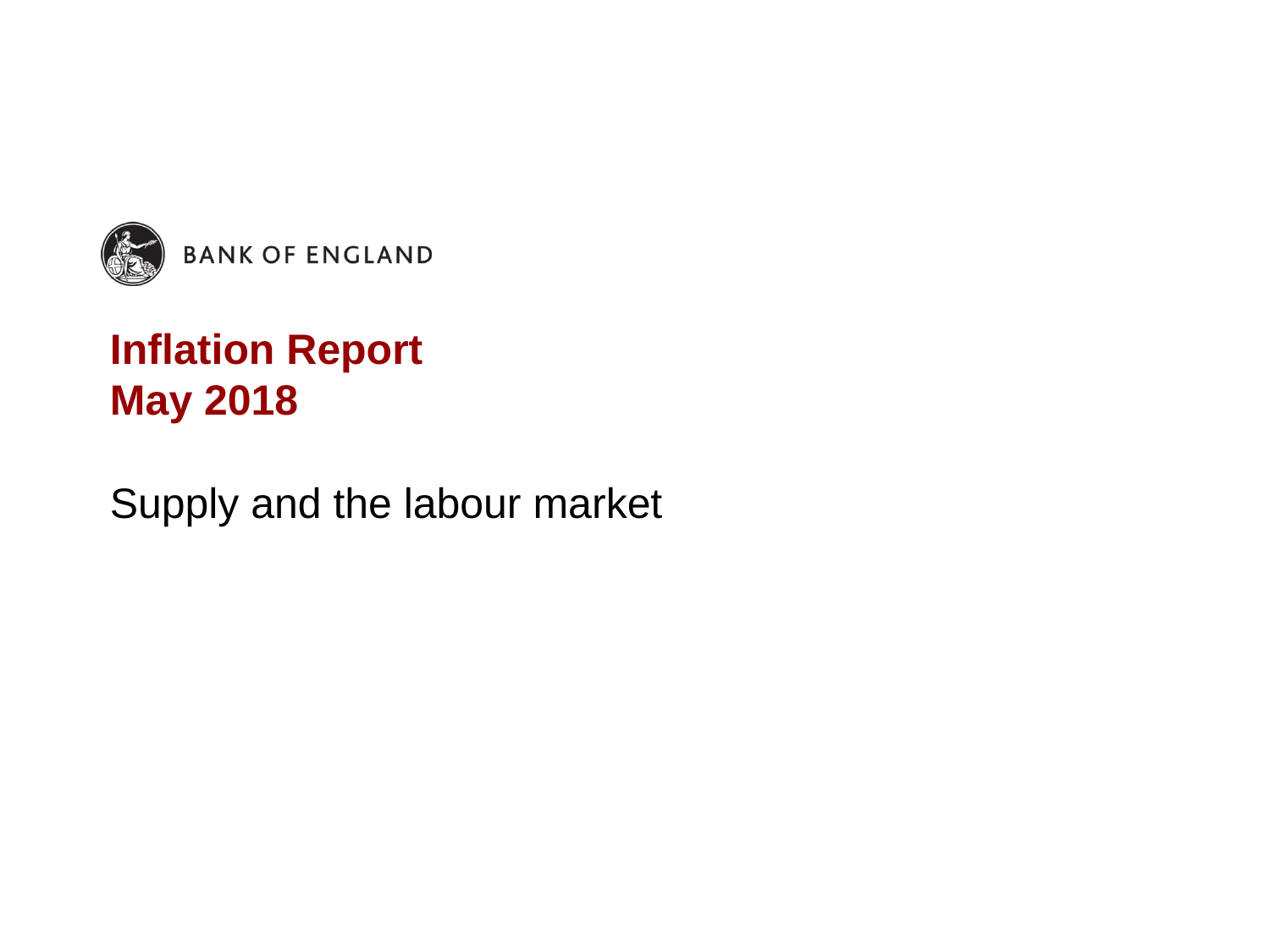

# Inflation Report May 2018
Supply and the labour market